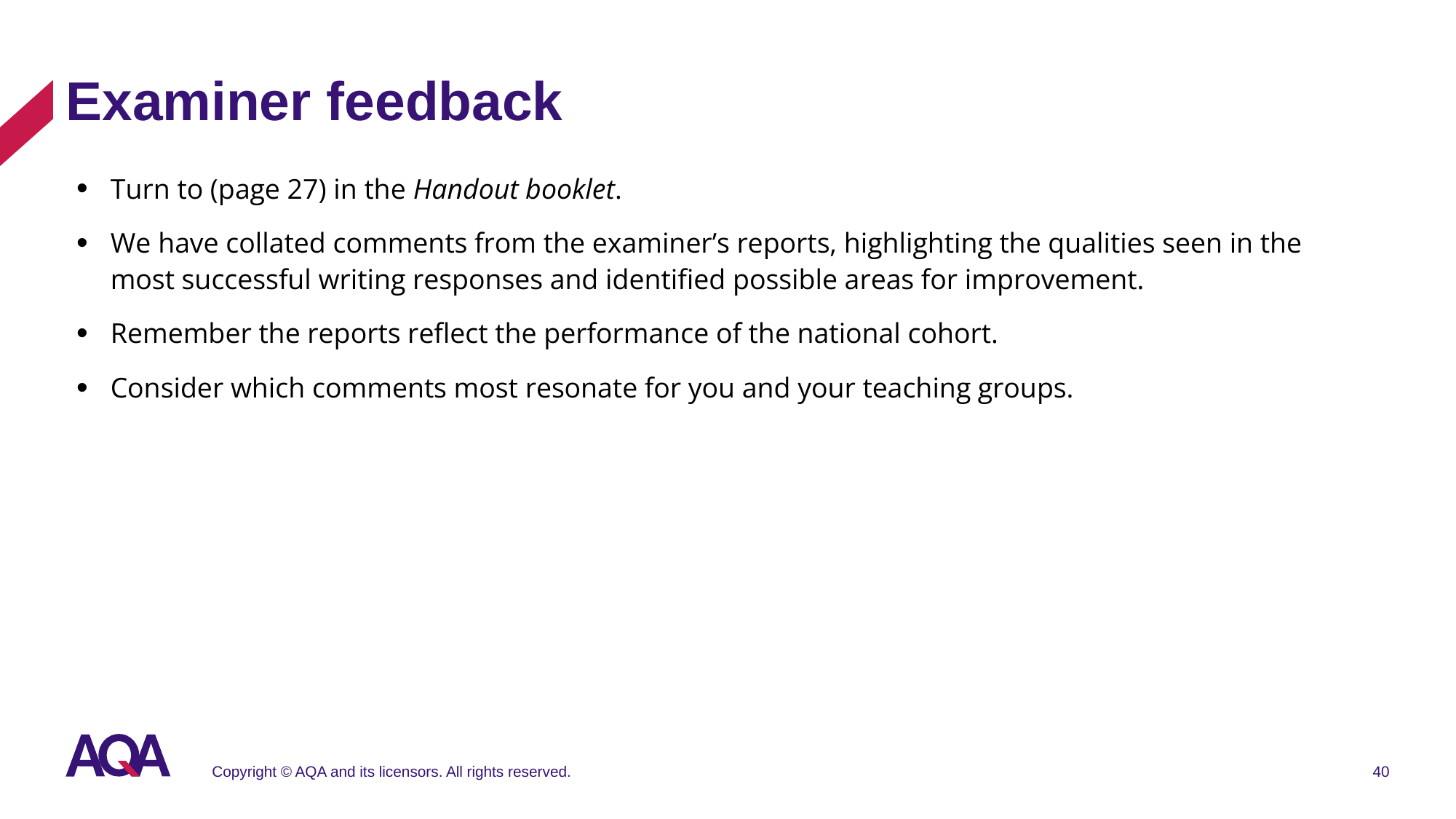

# Examiner feedback
Turn to (page 27) in the Handout booklet.
We have collated comments from the examiner’s reports, highlighting the qualities seen in the most successful writing responses and identified possible areas for improvement.
Remember the reports reflect the performance of the national cohort.
Consider which comments most resonate for you and your teaching groups.
Copyright © AQA and its licensors. All rights reserved.
40